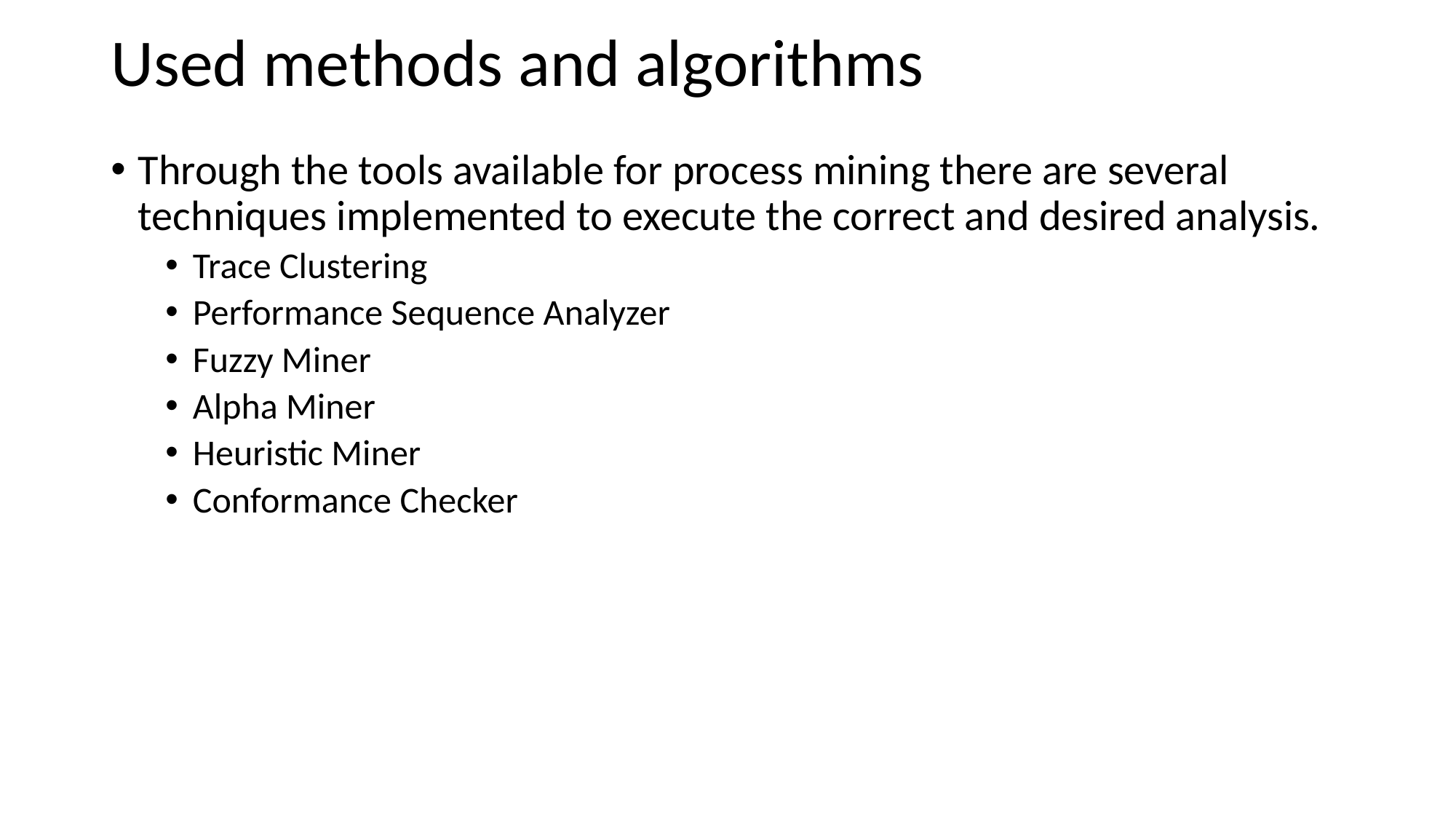

# Used methods and algorithms
Through the tools available for process mining there are several techniques implemented to execute the correct and desired analysis.
Trace Clustering
Performance Sequence Analyzer
Fuzzy Miner
Alpha Miner
Heuristic Miner
Conformance Checker